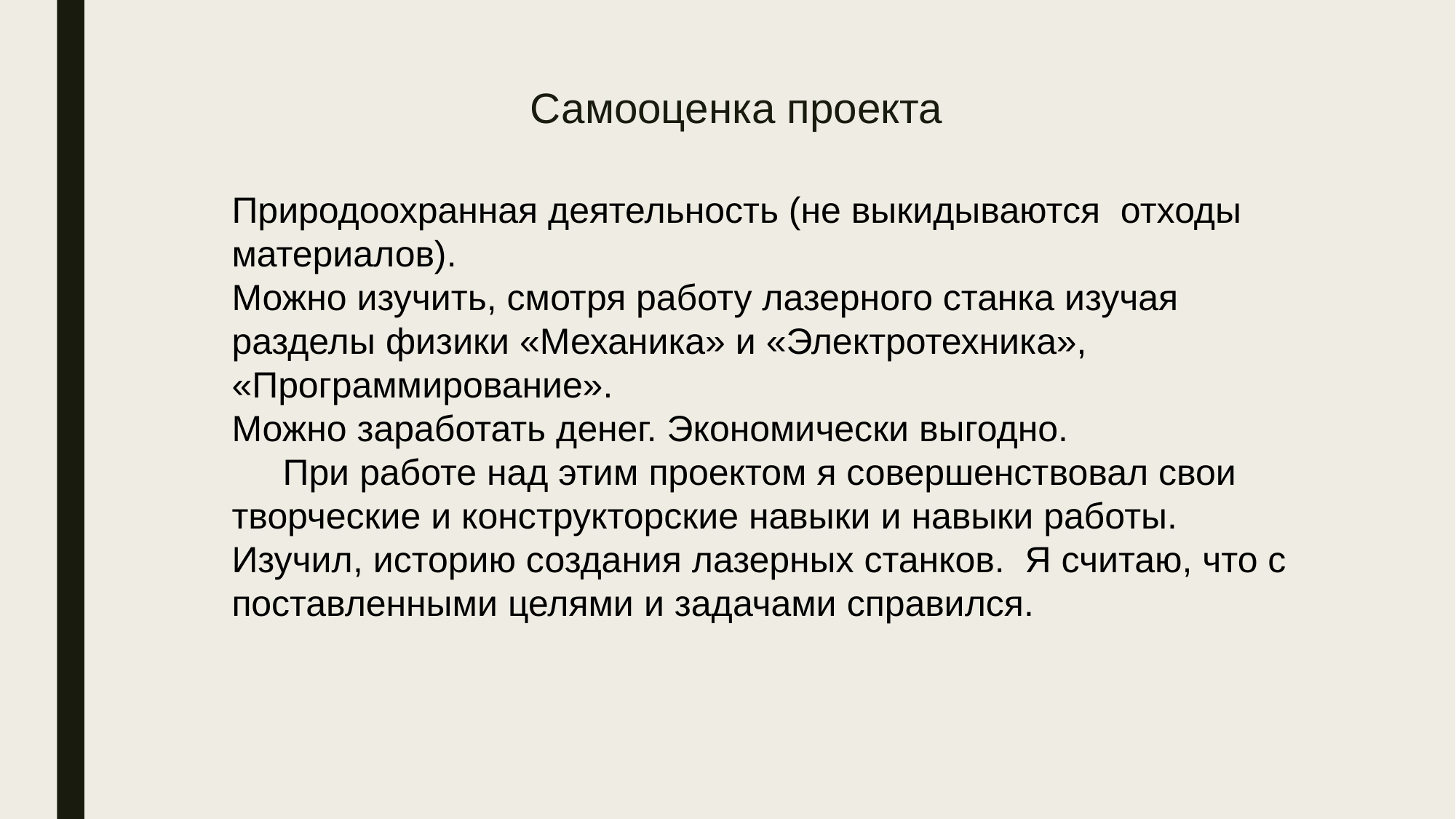

# Самооценка проекта
Природоохранная деятельность (не выкидываются  отходы материалов).
Можно изучить, смотря работу лазерного станка изучая  разделы физики «Механика» и «Электротехника», «Программирование».
Можно заработать денег. Экономически выгодно.
     При работе над этим проектом я совершенствовал свои творческие и конструкторские навыки и навыки работы.   Изучил, историю создания лазерных станков.  Я считаю, что с поставленными целями и задачами справился.